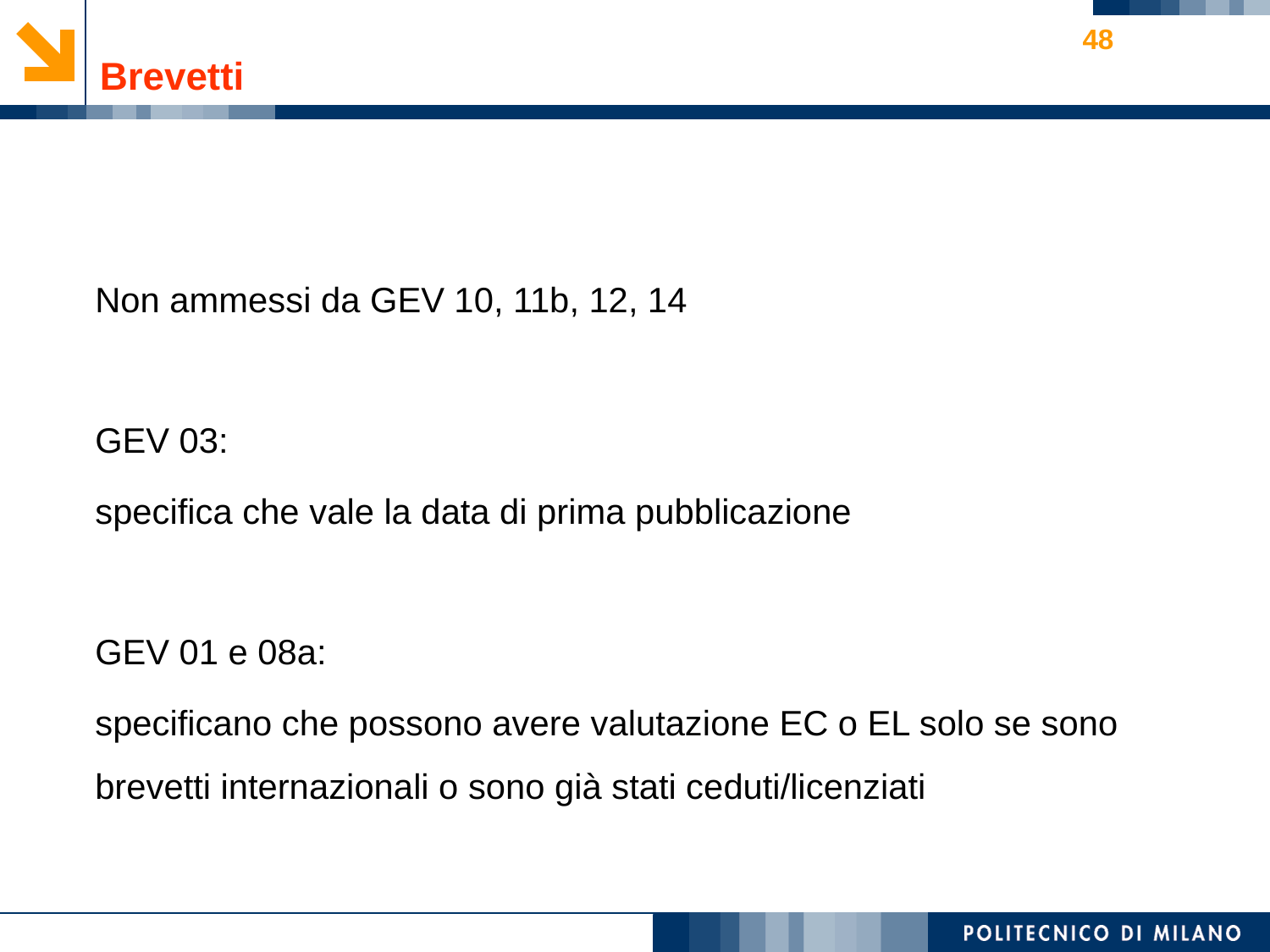

# Brevetti
48
Non ammessi da GEV 10, 11b, 12, 14

GEV 03:
specifica che vale la data di prima pubblicazione

GEV 01 e 08a:
specificano che possono avere valutazione EC o EL solo se sono brevetti internazionali o sono già stati ceduti/licenziati